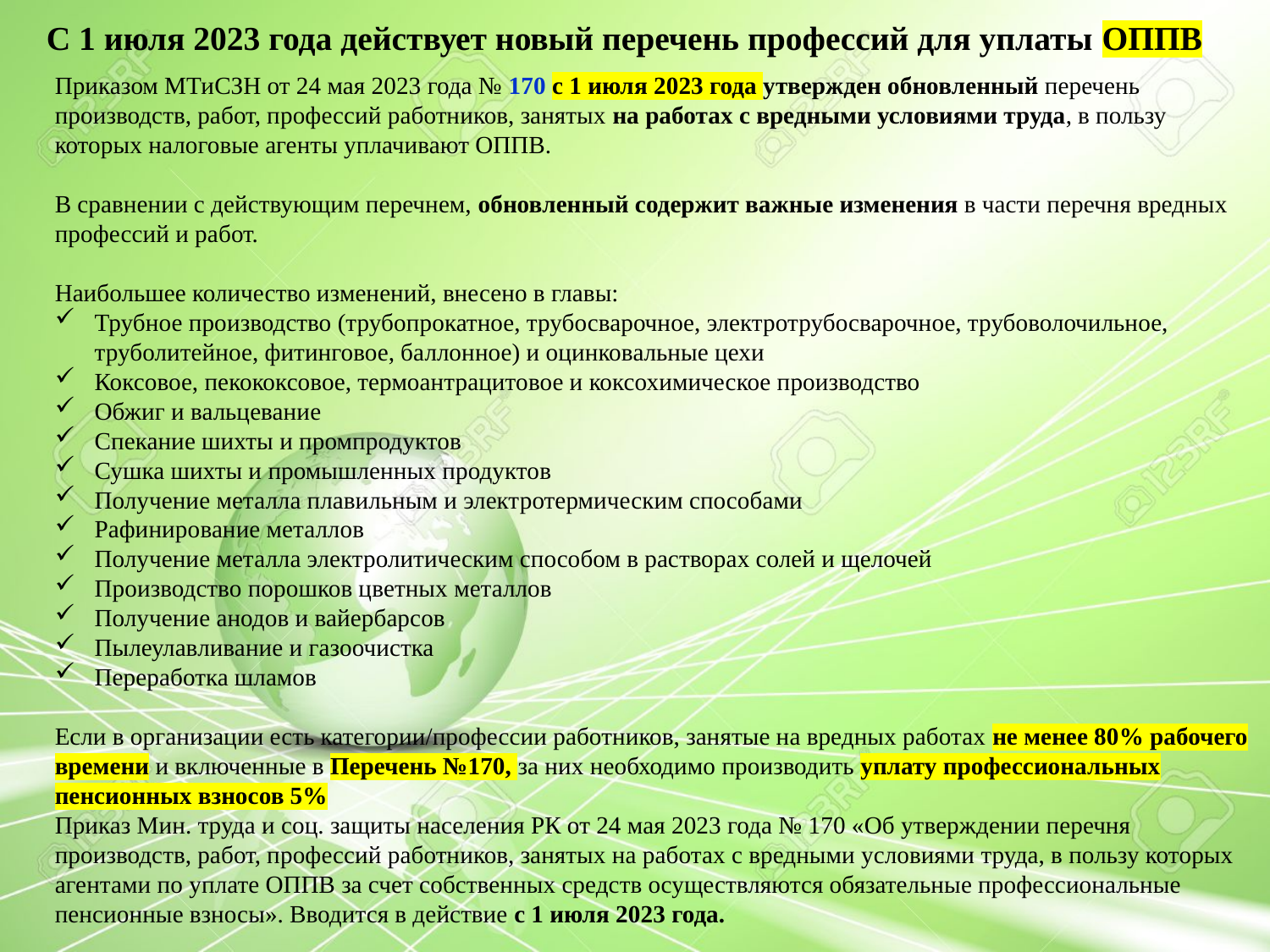

С 1 июля 2023 года действует новый перечень профессий для уплаты ОППВ
Приказом МТиСЗН от 24 мая 2023 года № 170 с 1 июля 2023 года утвержден обновленный перечень производств, работ, профессий работников, занятых на работах с вредными условиями труда, в пользу которых налоговые агенты уплачивают ОППВ.

В сравнении с действующим перечнем, обновленный содержит важные изменения в части перечня вредных профессий и работ.

Наибольшее количество изменений, внесено в главы:
Трубное производство (трубопрокатное, трубосварочное, электротрубосварочное, трубоволочильное, труболитейное, фитинговое, баллонное) и оцинковальные цехи
Коксовое, пекококсовое, термоантрацитовое и коксохимическое производство
Обжиг и вальцевание
Спекание шихты и промпродуктов
Сушка шихты и промышленных продуктов
Получение металла плавильным и электротермическим способами
Рафинирование металлов
Получение металла электролитическим способом в растворах солей и щелочей
Производство порошков цветных металлов
Получение анодов и вайербарсов
Пылеулавливание и газоочистка
Переработка шламов

Если в организации есть категории/профессии работников, занятые на вредных работах не менее 80% рабочего времени и включенные в Перечень №170, за них необходимо производить уплату профессиональных пенсионных взносов 5%
Приказ Мин. труда и соц. защиты населения РК от 24 мая 2023 года № 170 «Об утверждении перечня производств, работ, профессий работников, занятых на работах с вредными условиями труда, в пользу которых агентами по уплате ОППВ за счет собственных средств осуществляются обязательные профессиональные пенсионные взносы». Вводится в действие с 1 июля 2023 года.